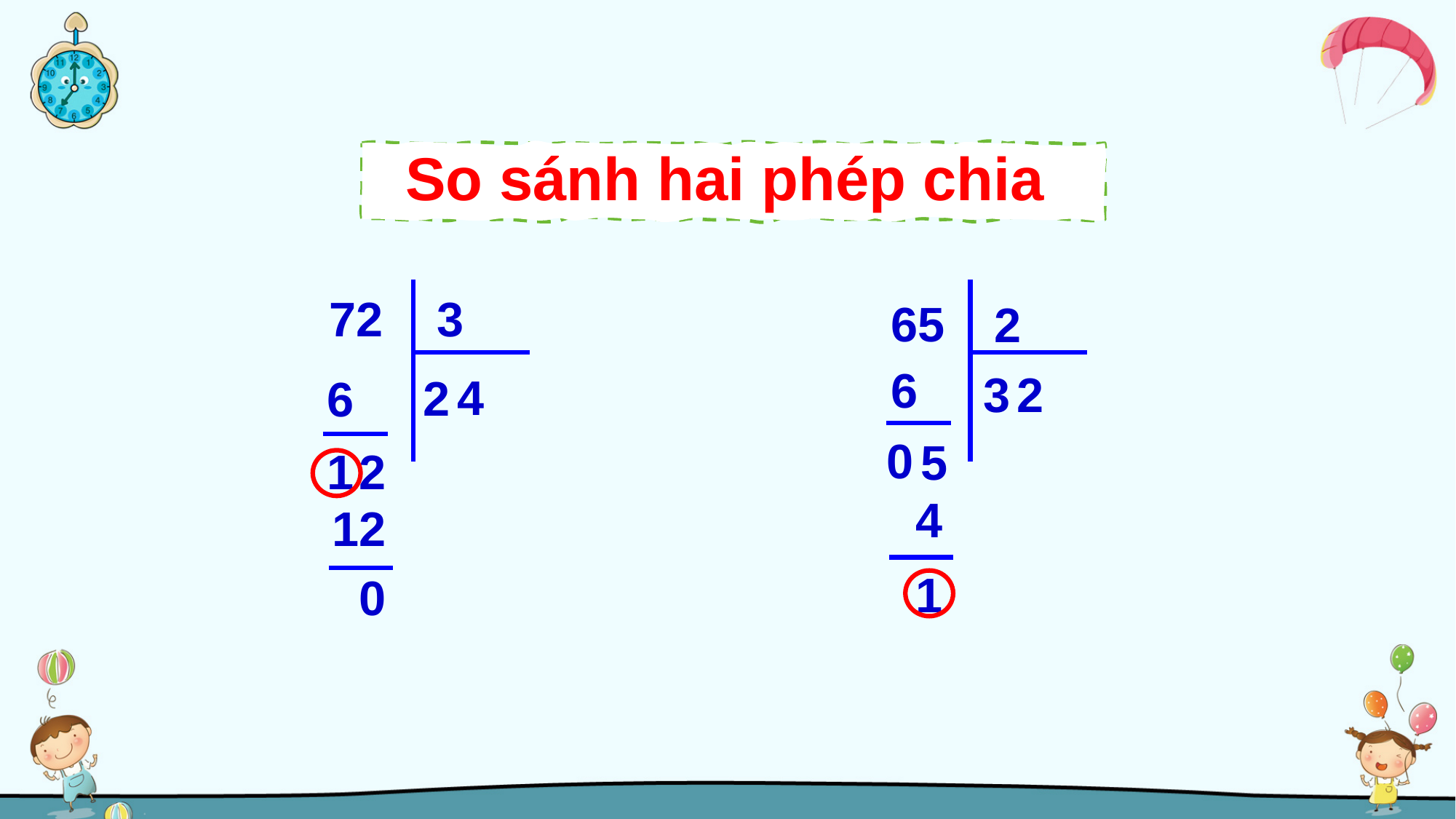

So sánh hai phép chia
72
3
65
2
6
2
3
4
2
6
0
5
2
1

4
12
1
0